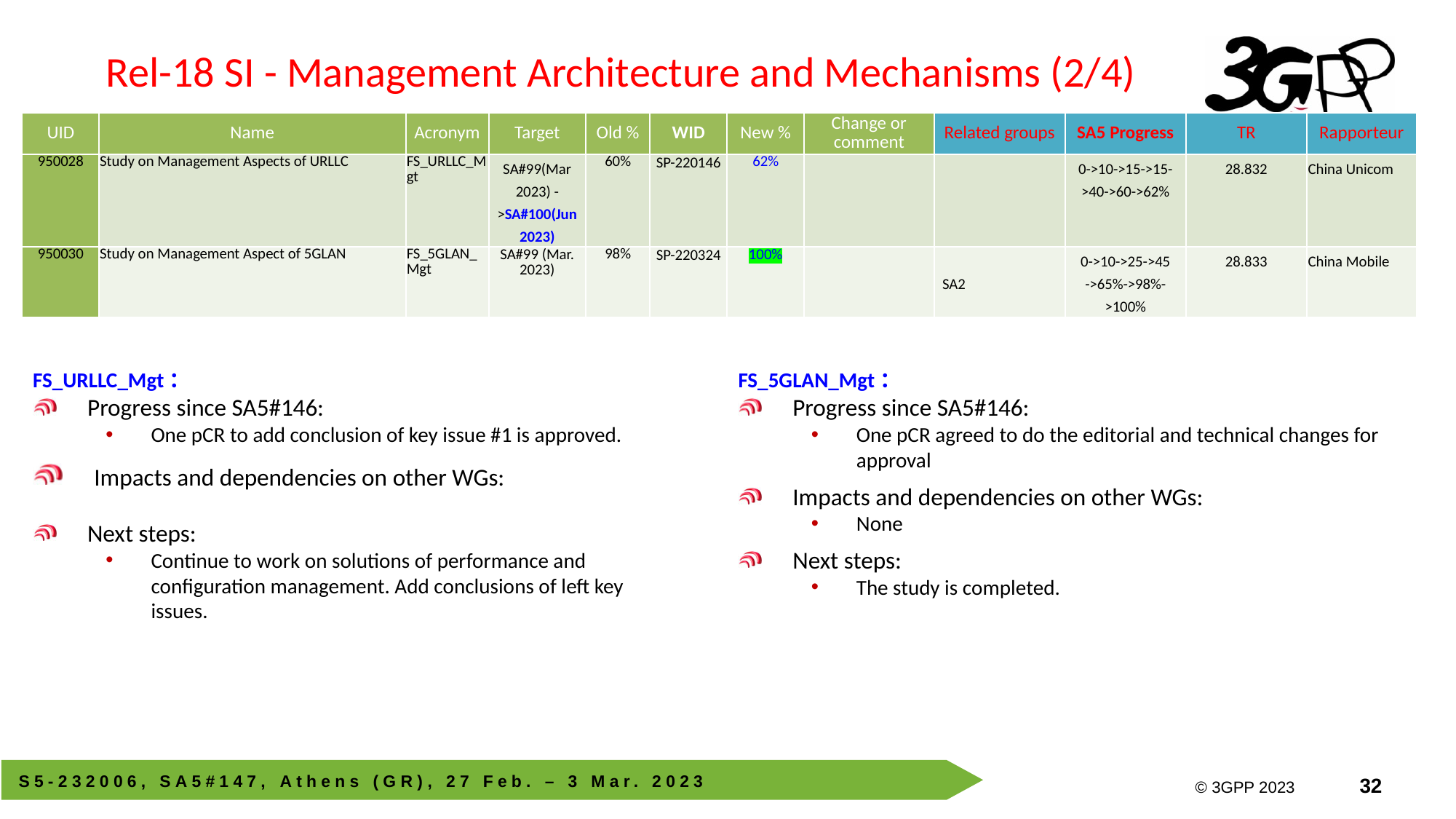

# Rel-18 SI - Management Architecture and Mechanisms (2/4)
| UID | Name | Acronym | Target | Old % | WID | New % | Change or comment | Related groups | SA5 Progress | TR | Rapporteur |
| --- | --- | --- | --- | --- | --- | --- | --- | --- | --- | --- | --- |
| 950028 | Study on Management Aspects of URLLC | FS\_URLLC\_Mgt | SA#99(Mar 2023) ->SA#100(Jun 2023) | 60% | SP-220146 | 62% |  |  | 0->10->15->15->40->60->62% | 28.832 | China Unicom |
| 950030 | Study on Management Aspect of 5GLAN | FS\_5GLAN\_Mgt | SA#99 (Mar. 2023) | 98% | SP-220324 | 100% |  | SA2 | 0->10->25->45 ->65%->98%->100% | 28.833 | China Mobile |
FS_URLLC_Mgt：
Progress since SA5#146:
One pCR to add conclusion of key issue #1 is approved.
 Impacts and dependencies on other WGs:

Next steps:
Continue to work on solutions of performance and configuration management. Add conclusions of left key issues.
FS_5GLAN_Mgt：
Progress since SA5#146:
One pCR agreed to do the editorial and technical changes for approval
Impacts and dependencies on other WGs:
None
Next steps:
The study is completed.